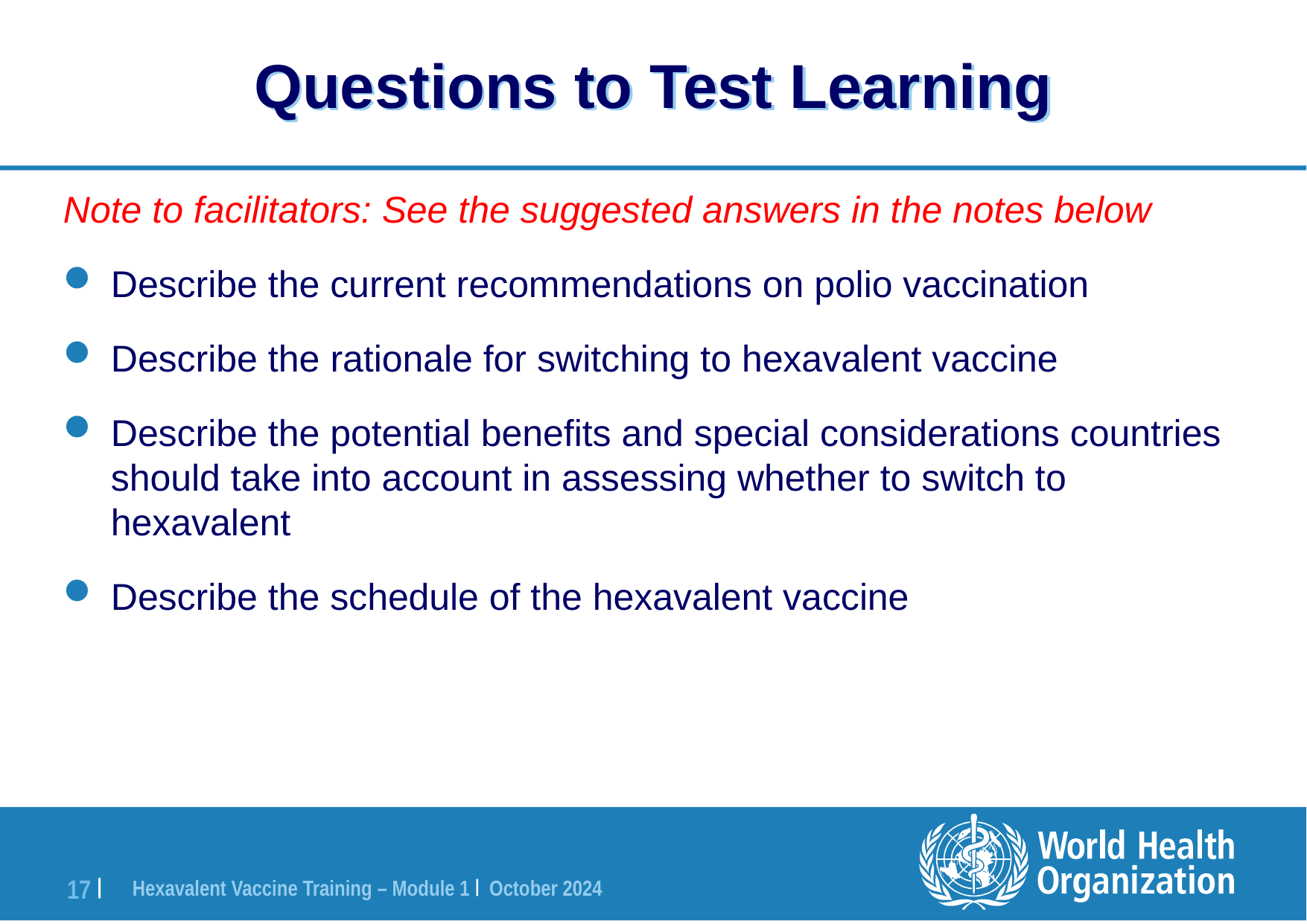

# Questions to Test Learning
Note to facilitators: See the suggested answers in the notes below
Describe the current recommendations on polio vaccination
Describe the rationale for switching to hexavalent vaccine
Describe the potential benefits and special considerations countries should take into account in assessing whether to switch to hexavalent
Describe the schedule of the hexavalent vaccine